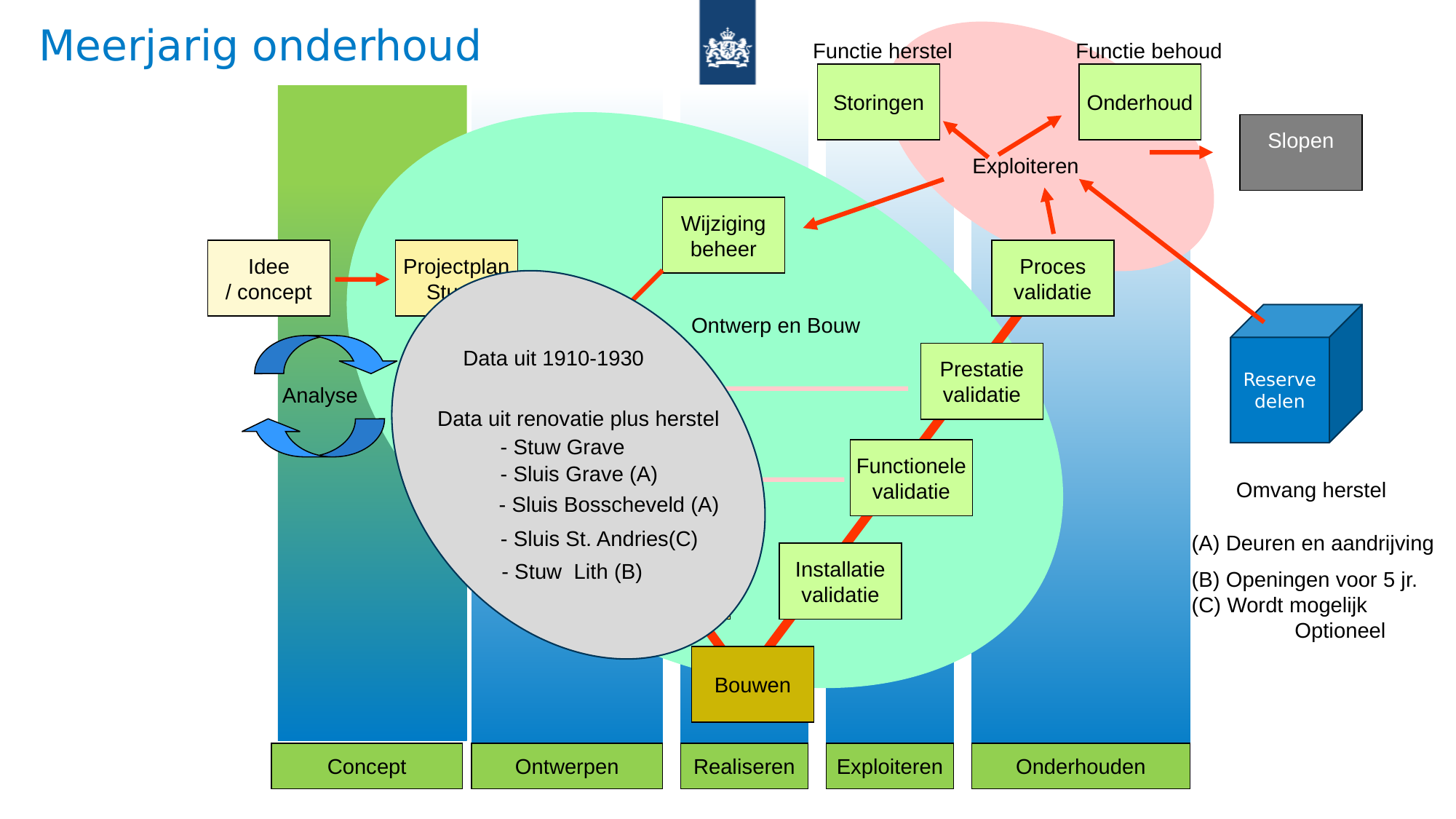

Meerjarig onderhoud
Functie herstel
Functie behoud

Storingen
Onderhoud

Slopen

Exploiteren

Wijziging
beheer
Idee
/ concept
Projectplan
Studie
Proces
validatie

Reserve delen
Ontwerp en Bouw

Data uit 1910-1930
Gebruikers
eisen
Prestatie
validatie
Analyse

Data uit renovatie plus herstel

- Stuw Grave
Functionele
specificatie
Functionele
validatie
- Sluis Grave (A)
 Omvang herstel

- Sluis Bosscheveld (A)
- Sluis St. Andries(C)
 (A) Deuren en aandrijving
Technisch
ontwerp
Installatie
validatie
- Stuw  Lith (B)
 (B) Openingen voor 5 jr.
 (C) Wordt mogelijk          	Optioneel
Bouwen
Concept
Ontwerpen
Realiseren
Exploiteren
Onderhouden